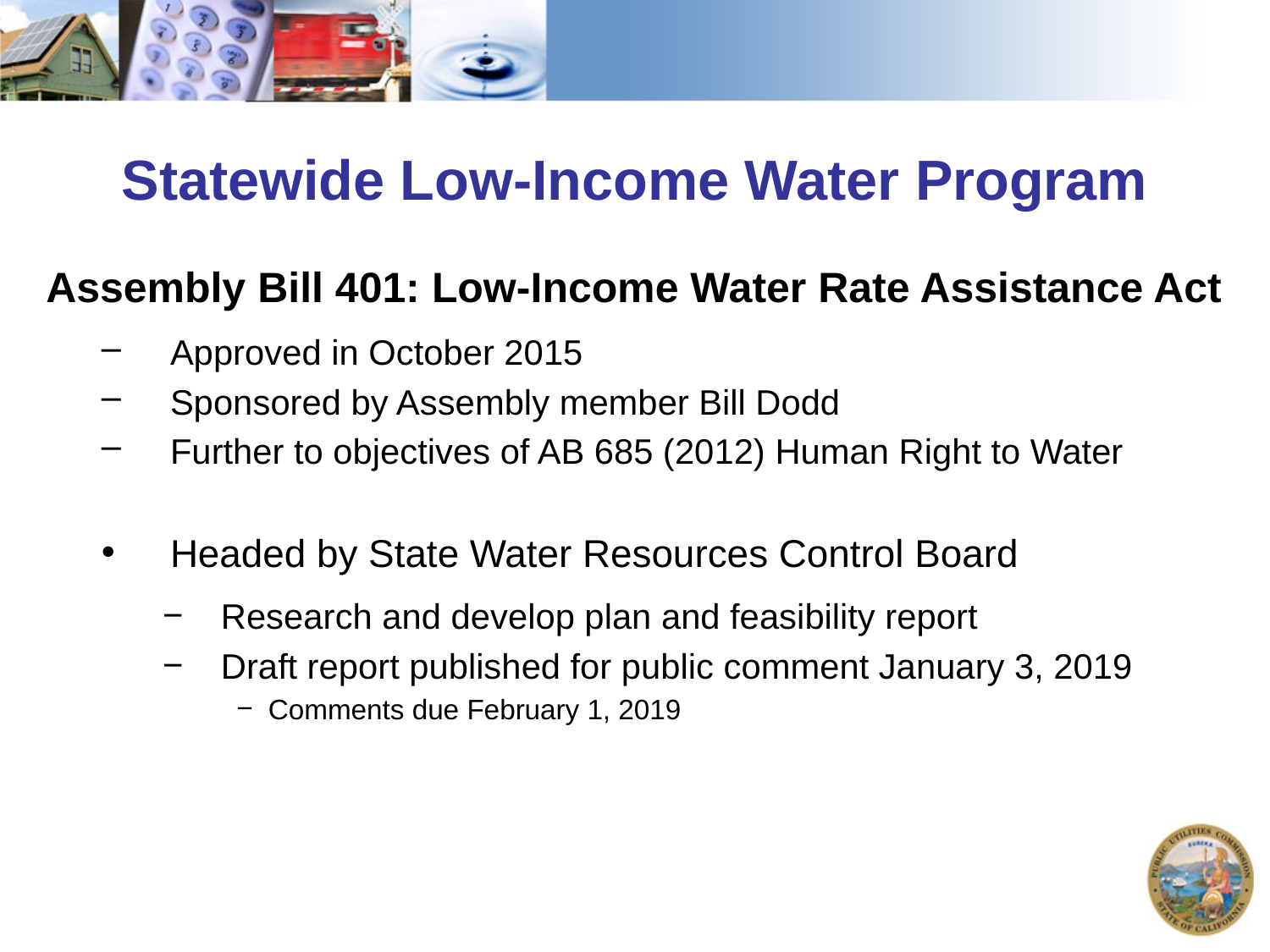

Statewide Low-Income Water Program
Assembly Bill 401: Low-Income Water Rate Assistance Act

Approved in October 2015
Sponsored by Assembly member Bill Dodd
Further to objectives of AB 685 (2012) Human Right to Water

Headed by State Water Resources Control Board

Research and develop plan and feasibility report
Draft report published for public comment January 3, 2019
Comments due February 1, 2019